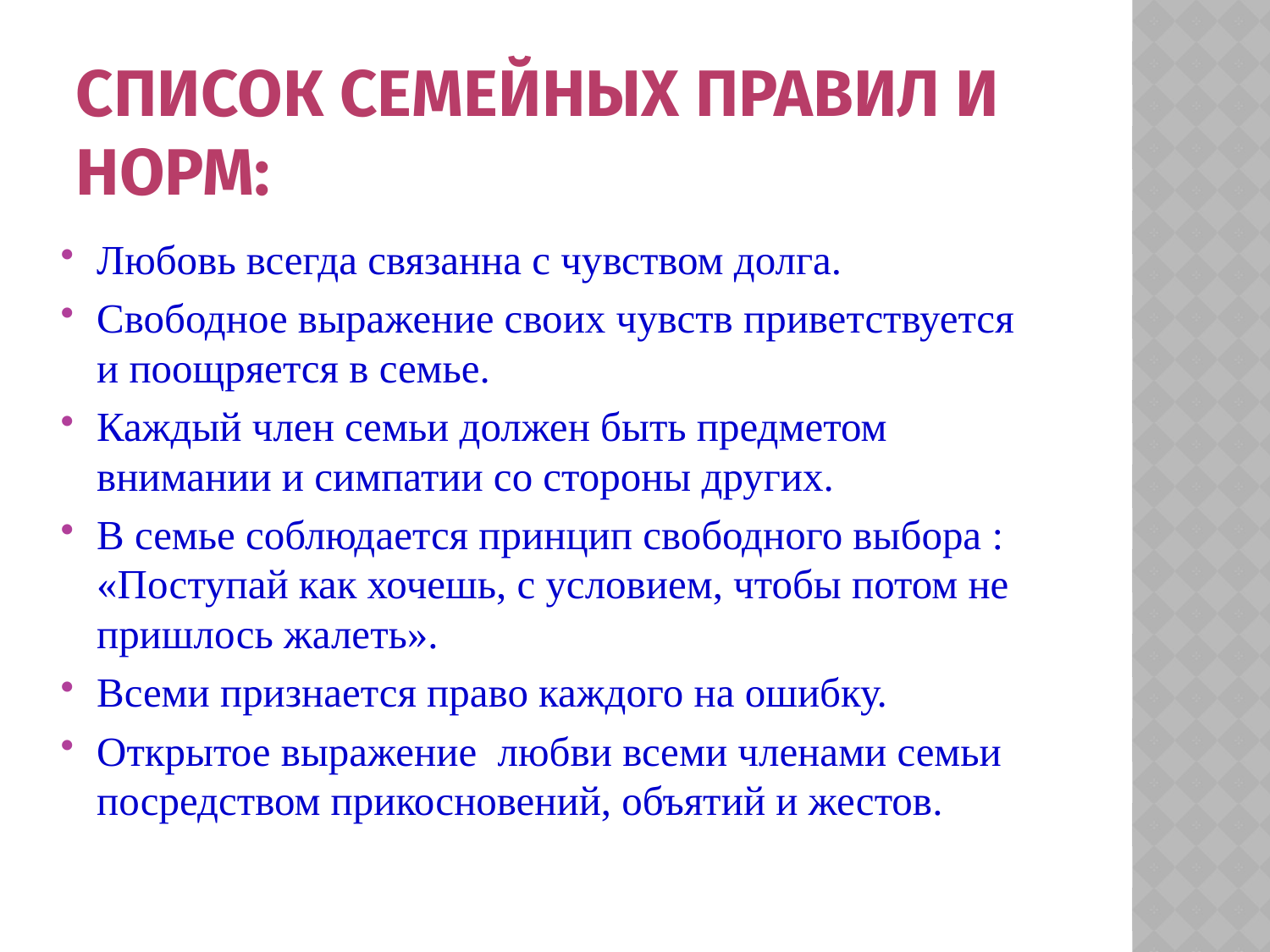

# СПИСОК СЕМЕЙНЫХ ПРАВИЛ И НОРМ:

Любовь всегда связанна с чувством долга.
Свободное выражение своих чувств приветствуется и поощряется в семье.
Каждый член семьи должен быть предметом   внимании и симпатии со стороны других.
В семье соблюдается принцип свободного выбора : «Поступай как хочешь, с условием, чтобы потом не пришлось жалеть».
Всеми признается право каждого на ошибку.
Открытое выражение  любви всеми членами семьи посредством прикосновений, объятий и жестов.